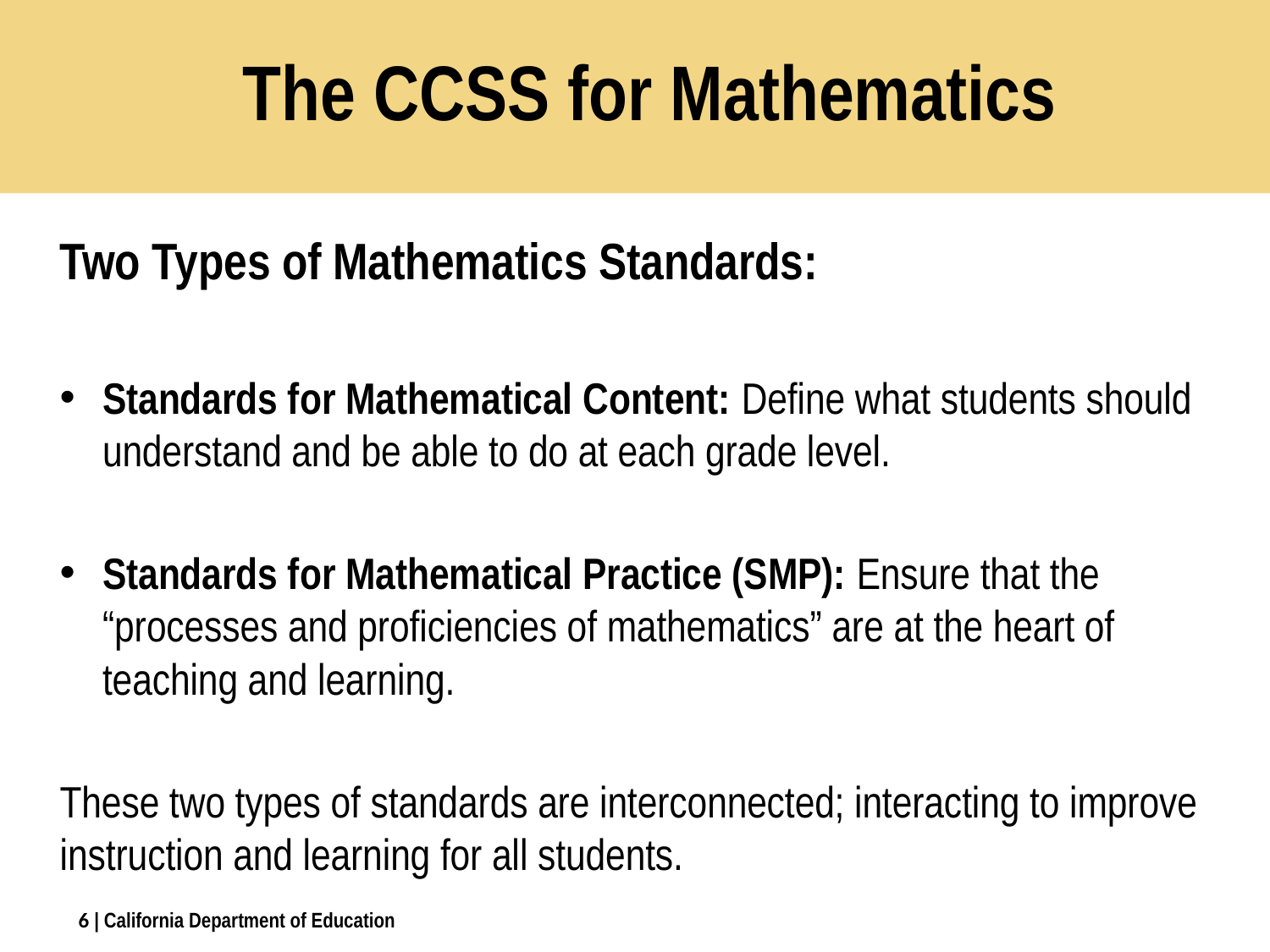

# The CCSS for Mathematics
Two Types of Mathematics Standards:

Standards for Mathematical Content: Define what students should understand and be able to do at each grade level.

Standards for Mathematical Practice (SMP): Ensure that the “processes and proficiencies of mathematics” are at the heart of teaching and learning.

These two types of standards are interconnected; interacting to improve instruction and learning for all students.
6
| California Department of Education